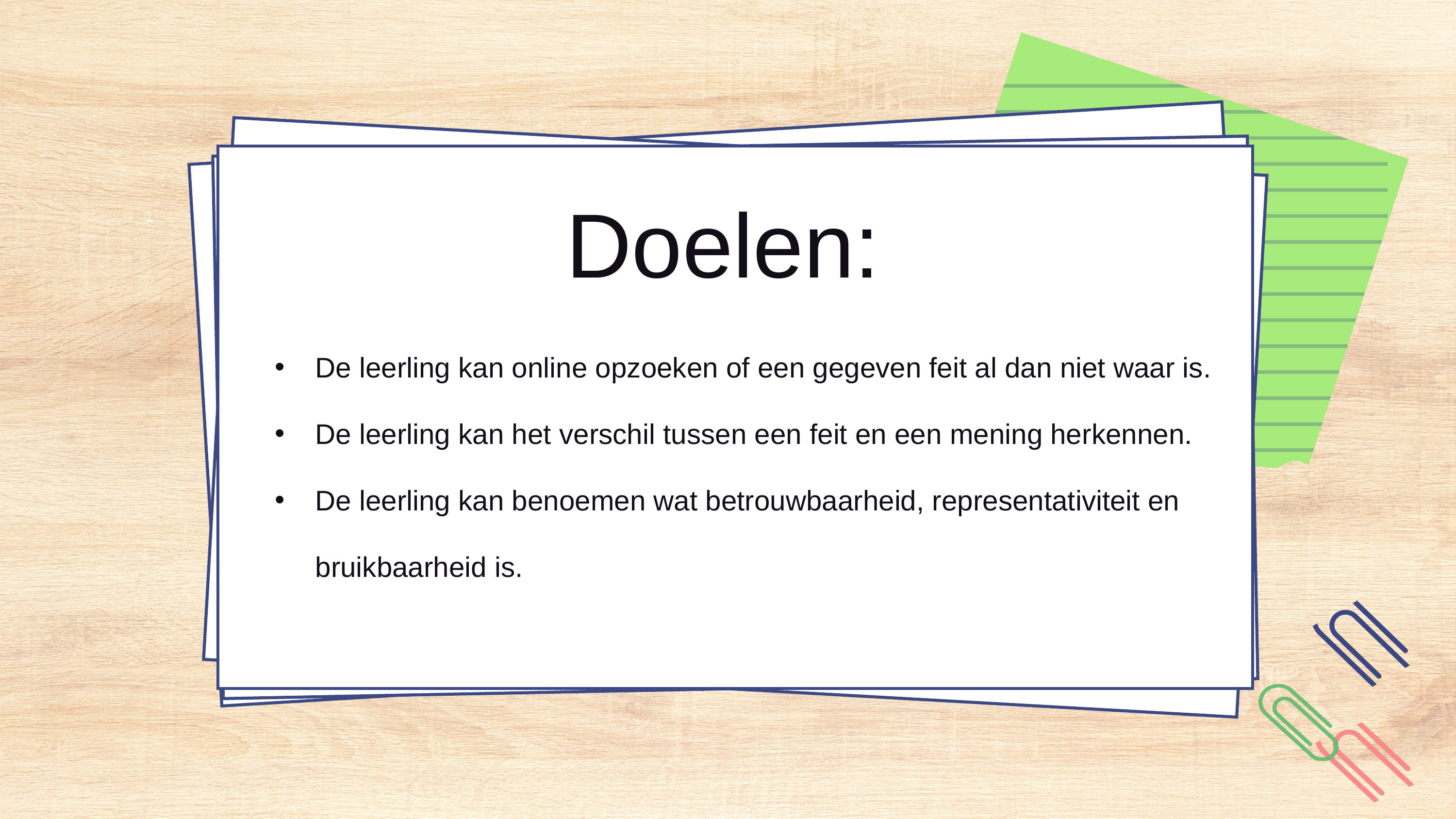

Doelen:
De leerling kan online opzoeken of een gegeven feit al dan niet waar is.
De leerling kan het verschil tussen een feit en een mening herkennen.
De leerling kan benoemen wat betrouwbaarheid, representativiteit en bruikbaarheid is.